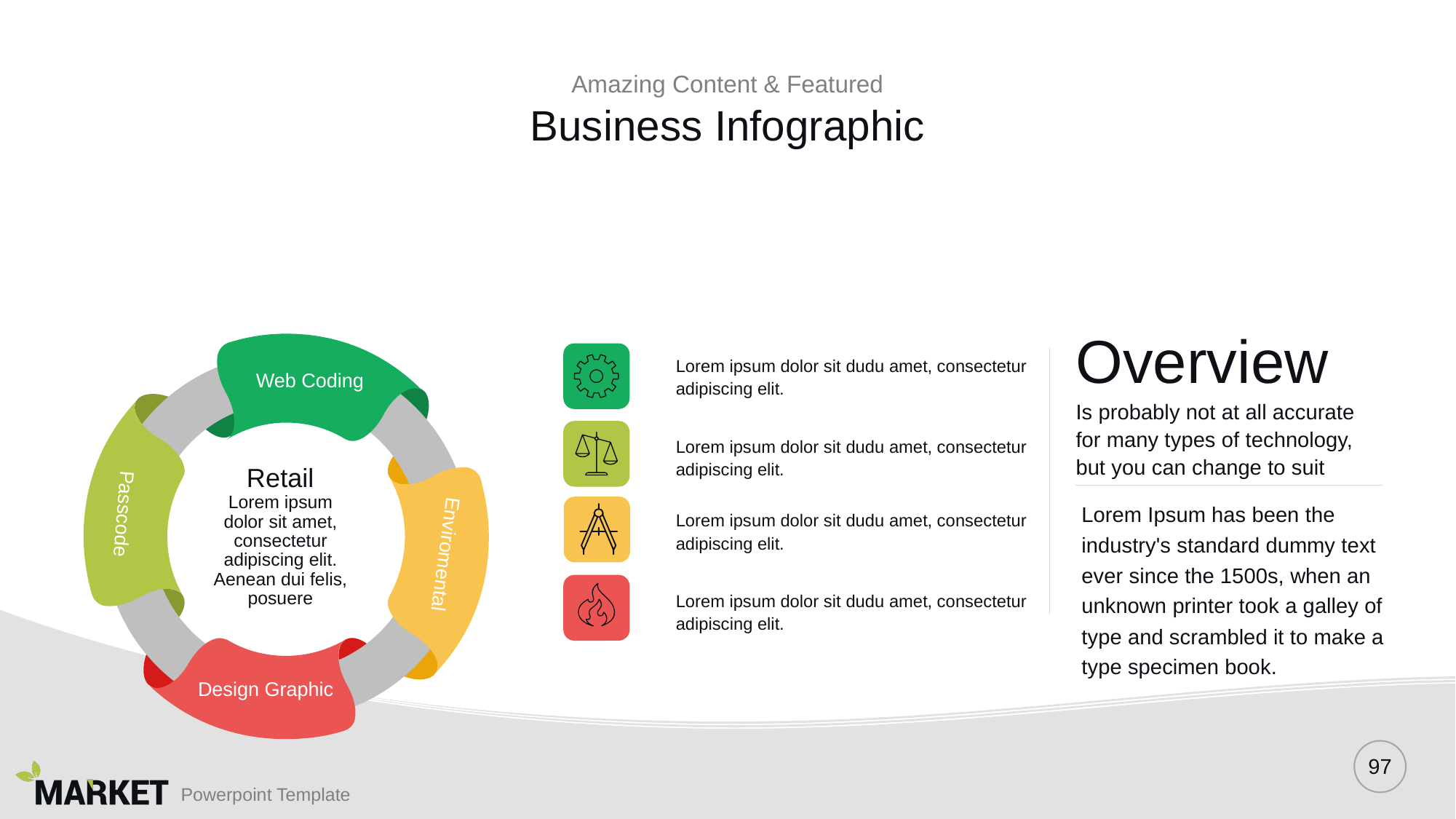

Amazing Content & Featured
# Business Infographic

Web Coding
Retail
Lorem ipsum dolor sit amet, consectetur adipiscing elit. Aenean dui felis, posuere
Passcode
Enviromental
Design Graphic
Overview
Is probably not at all accurate for many types of technology, but you can change to suit

Lorem ipsum dolor sit dudu amet, consectetur adipiscing elit.

Lorem ipsum dolor sit dudu amet, consectetur adipiscing elit.

Lorem Ipsum has been the industry's standard dummy text ever since the 1500s, when an unknown printer took a galley of type and scrambled it to make a type specimen book.

Lorem ipsum dolor sit dudu amet, consectetur adipiscing elit.

Lorem ipsum dolor sit dudu amet, consectetur adipiscing elit.